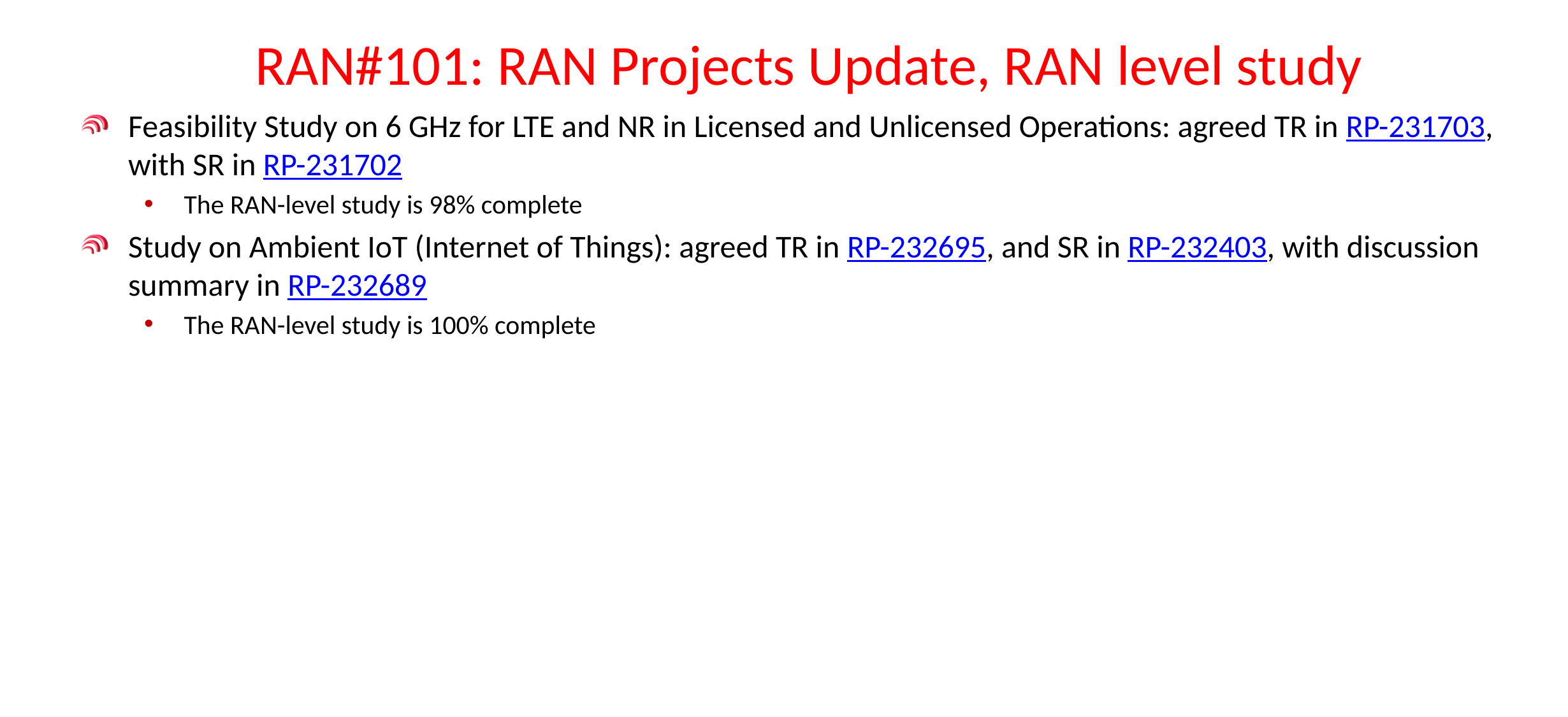

# RAN#101: RAN Projects Update, RAN level study
Feasibility Study on 6 GHz for LTE and NR in Licensed and Unlicensed Operations: agreed TR in RP-231703, with SR in RP-231702
The RAN-level study is 98% complete
Study on Ambient IoT (Internet of Things): agreed TR in RP-232695, and SR in RP-232403, with discussion summary in RP-232689
The RAN-level study is 100% complete